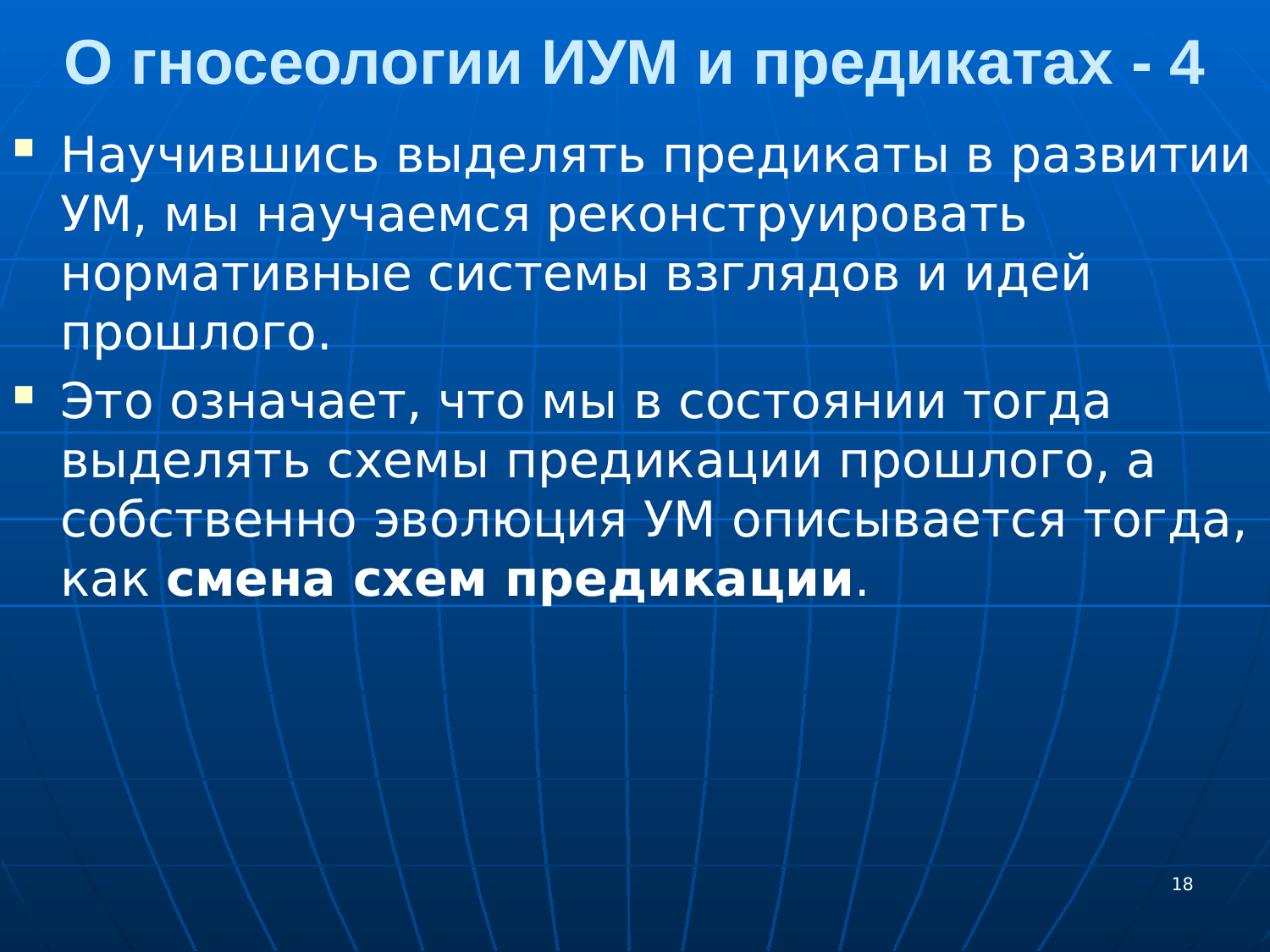

# О гносеологии ИУМ и предикатах - 4
Научившись выделять предикаты в развитии УМ, мы научаемся реконструировать нормативные системы взглядов и идей прошлого.
Это означает, что мы в состоянии тогда выделять схемы предикации прошлого, а собственно эволюция УМ описывается тогда, как смена схем предикации.
18